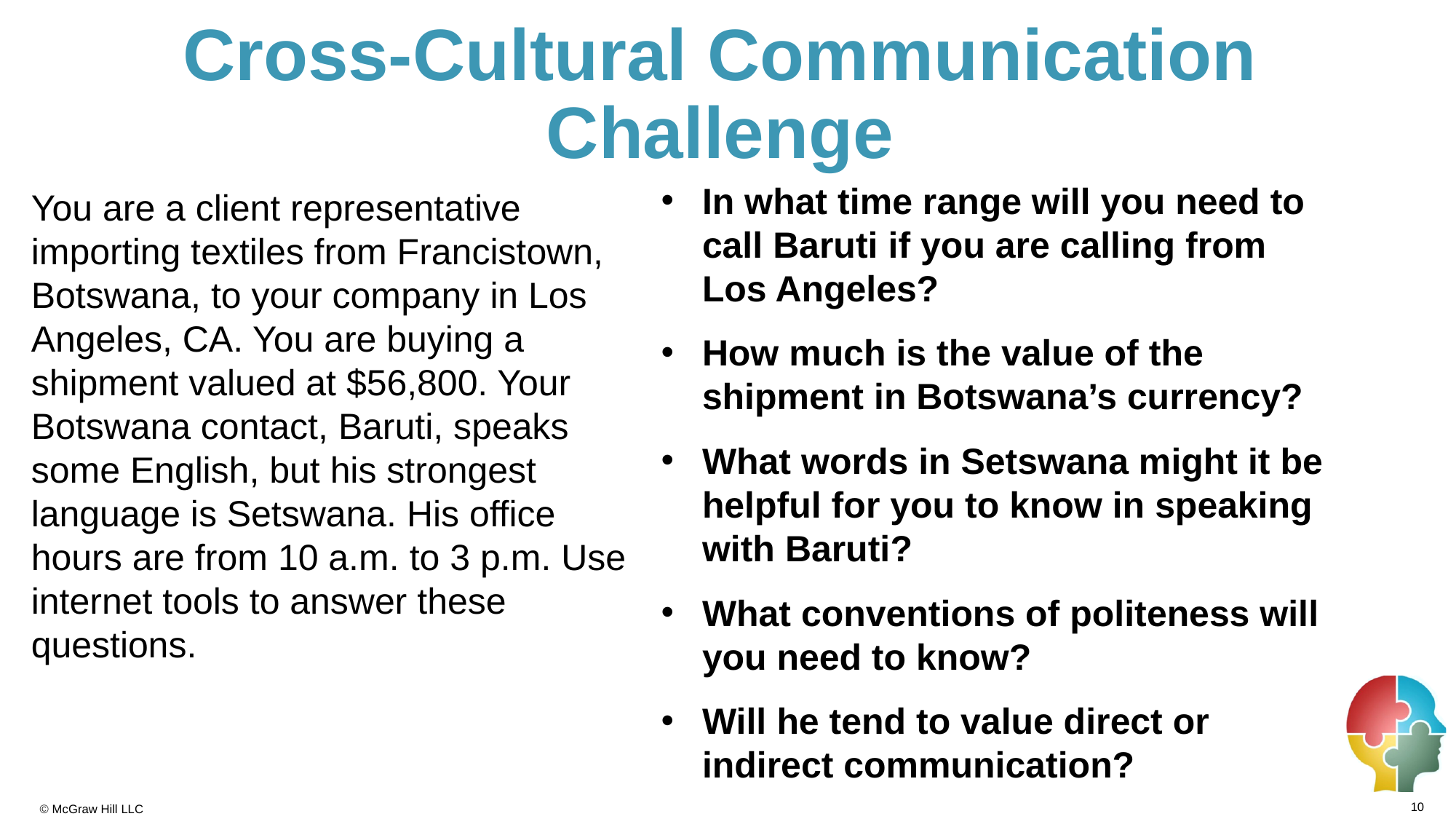

# Cross-Cultural Communication Challenge
In what time range will you need to call Baruti if you are calling from Los Angeles?
How much is the value of the shipment in Botswana’s currency?
What words in Setswana might it be helpful for you to know in speaking with Baruti?
What conventions of politeness will you need to know?
Will he tend to value direct or indirect communication?
You are a client representative importing textiles from Francistown, Botswana, to your company in Los Angeles, CA. You are buying a shipment valued at $56,800. Your Botswana contact, Baruti, speaks some English, but his strongest language is Setswana. His office hours are from 10 a.m. to 3 p.m. Use internet tools to answer these questions.
10